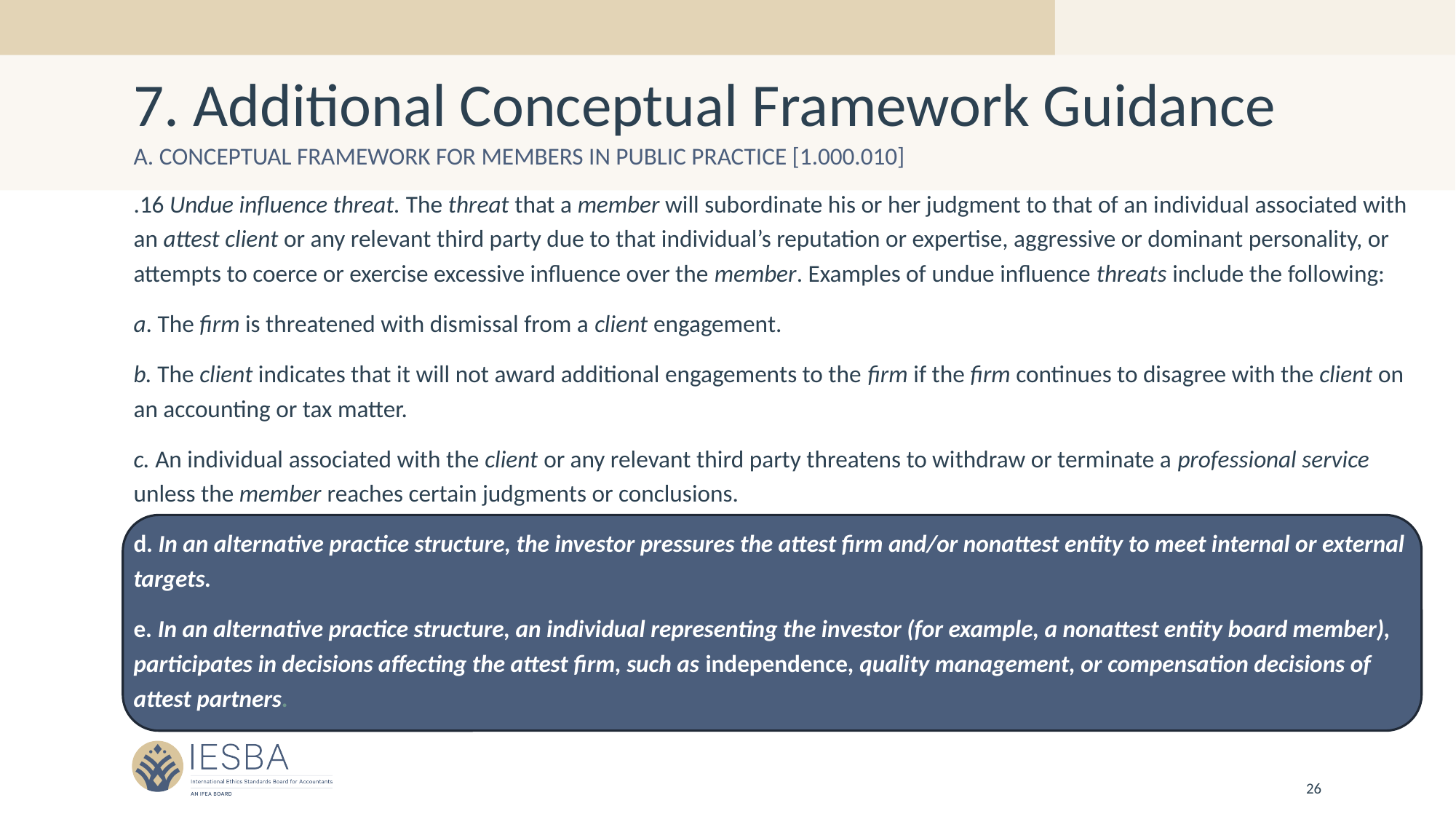

# 7. Additional Conceptual Framework Guidance
a. Conceptual framework for members in public practice [1.000.010]
.16 Undue influence threat. The threat that a member will subordinate his or her judgment to that of an individual associated with an attest client or any relevant third party due to that individual’s reputation or expertise, aggressive or dominant personality, or attempts to coerce or exercise excessive influence over the member. Examples of undue influence threats include the following:
a. The firm is threatened with dismissal from a client engagement.
b. The client indicates that it will not award additional engagements to the firm if the firm continues to disagree with the client on an accounting or tax matter.
c. An individual associated with the client or any relevant third party threatens to withdraw or terminate a professional service unless the member reaches certain judgments or conclusions.
d. In an alternative practice structure, the investor pressures the attest firm and/or nonattest entity to meet internal or external targets.
e. In an alternative practice structure, an individual representing the investor (for example, a nonattest entity board member), participates in decisions affecting the attest firm, such as independence, quality management, or compensation decisions of attest partners.

26